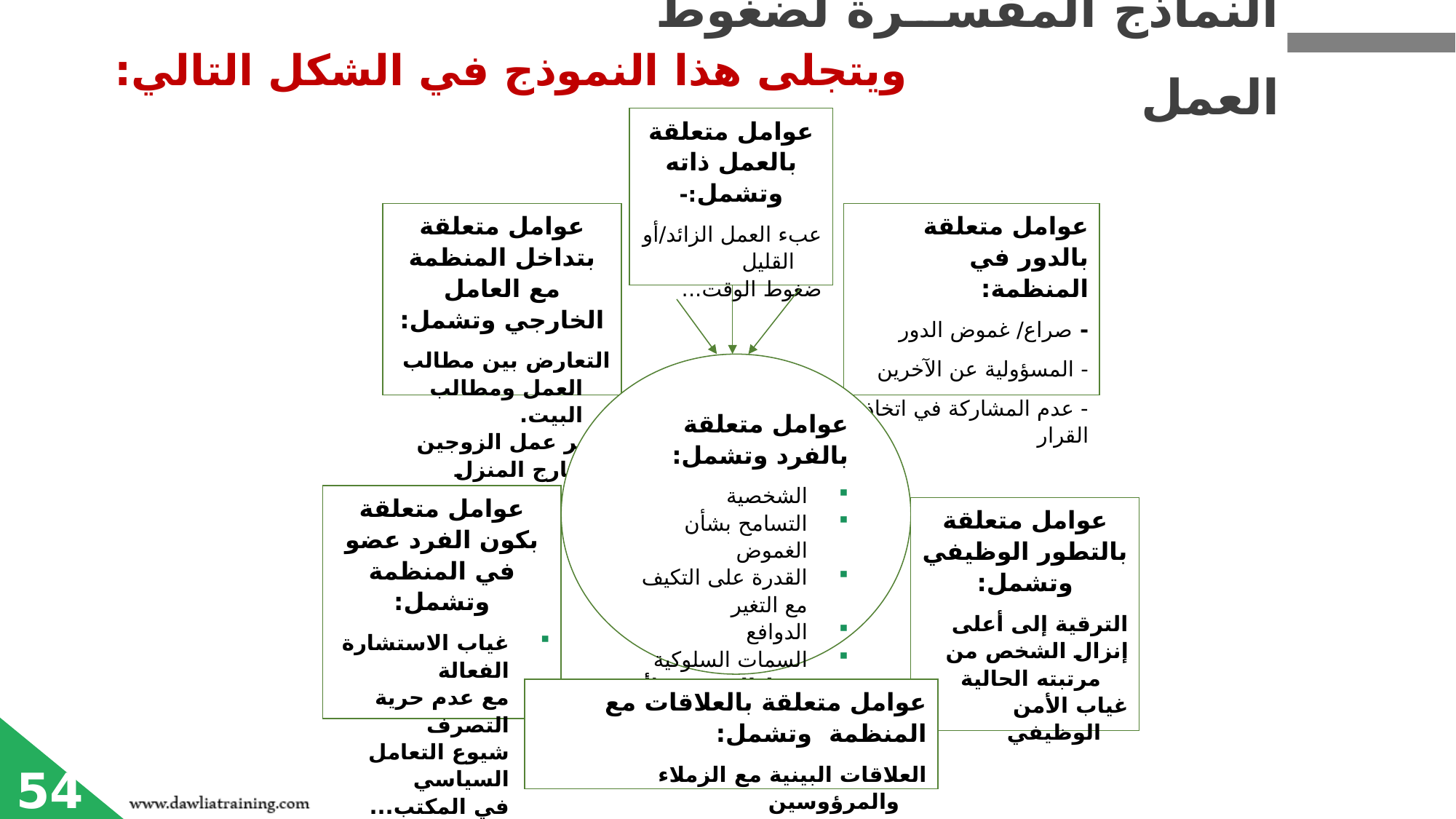

النماذج المفسرة لضغوط العمل
ويتجلى هذا النموذج في الشكل التالي:
عوامل متعلقة بالعمل ذاته وتشمل:-
عبء العمل الزائد/أو القليل
ضغوط الوقت...
عوامل متعلقة بتداخل المنظمة مع العامل الخارجي وتشمل:
التعارض بين مطالب العمل ومطالب البيت.
تأثير عمل الزوجين خارج المنزل
عوامل متعلقة بالدور في المنظمة:
- صراع/ غموض الدور
- المسؤولية عن الآخرين
- عدم المشاركة في اتخاذ القرار
عوامل متعلقة بالفرد وتشمل:
الشخصية
التسامح بشأن الغموض
القدرة على التكيف مع التغير
الدوافع
السمات السلوكية
نمط الشخصية(أ، ب)
عوامل متعلقة بكون الفرد عضو في المنظمة وتشمل:
غياب الاستشارة الفعالة
مع عدم حرية التصرف
شيوع التعامل السياسي
في المكتب...
عوامل متعلقة بالتطور الوظيفي وتشمل:
الترقية إلى أعلى
إنزال الشخص من مرتبته الحالية
غياب الأمن الوظيفي
عوامل متعلقة بالعلاقات مع المنظمة  وتشمل:
العلاقات البينية مع الزملاء والمرؤوسين
صعوبات في تفويض المسؤولية..
54